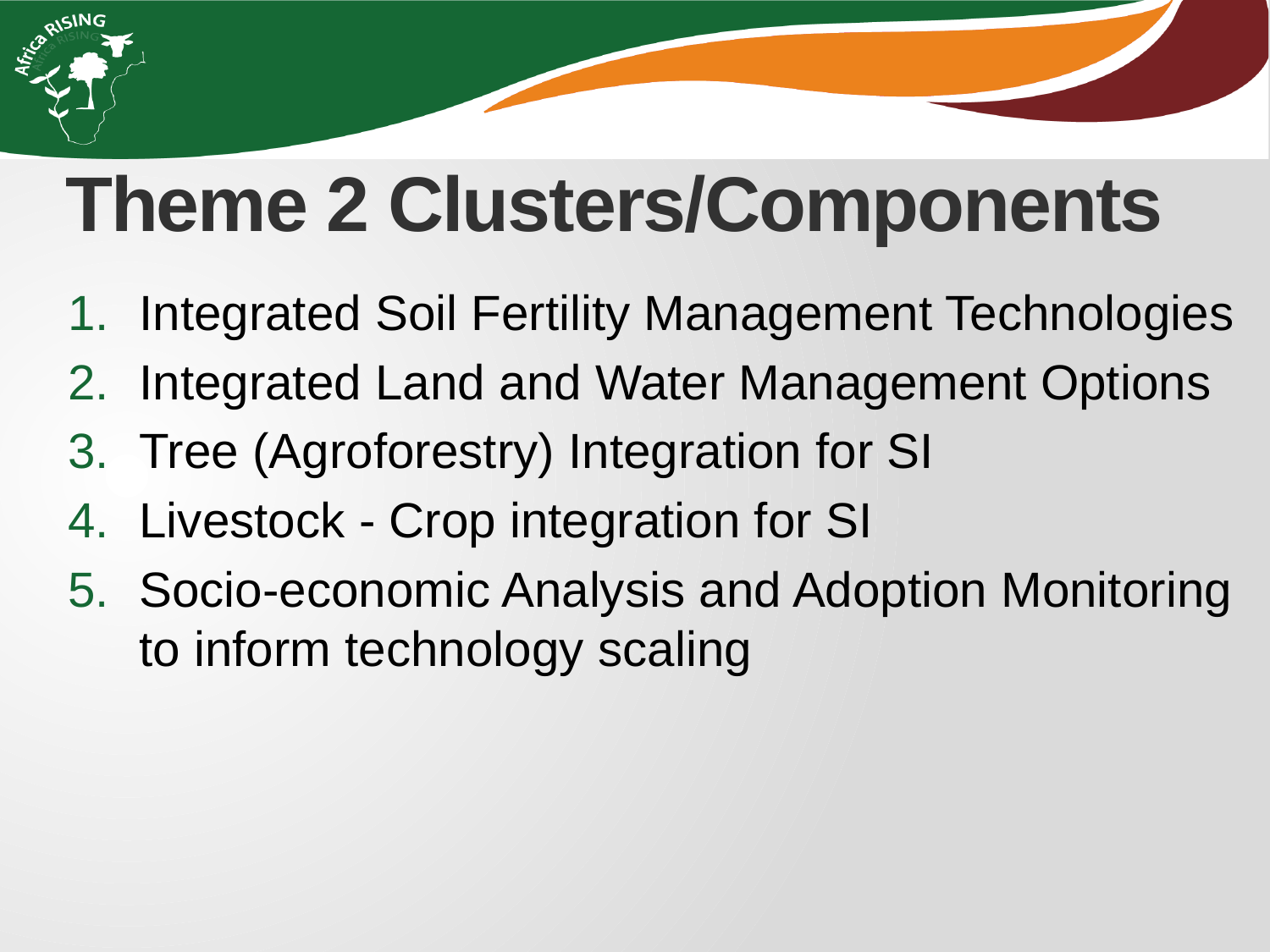

# Theme 2 Clusters/Components
Integrated Soil Fertility Management Technologies
Integrated Land and Water Management Options
Tree (Agroforestry) Integration for SI
Livestock - Crop integration for SI
Socio-economic Analysis and Adoption Monitoring to inform technology scaling